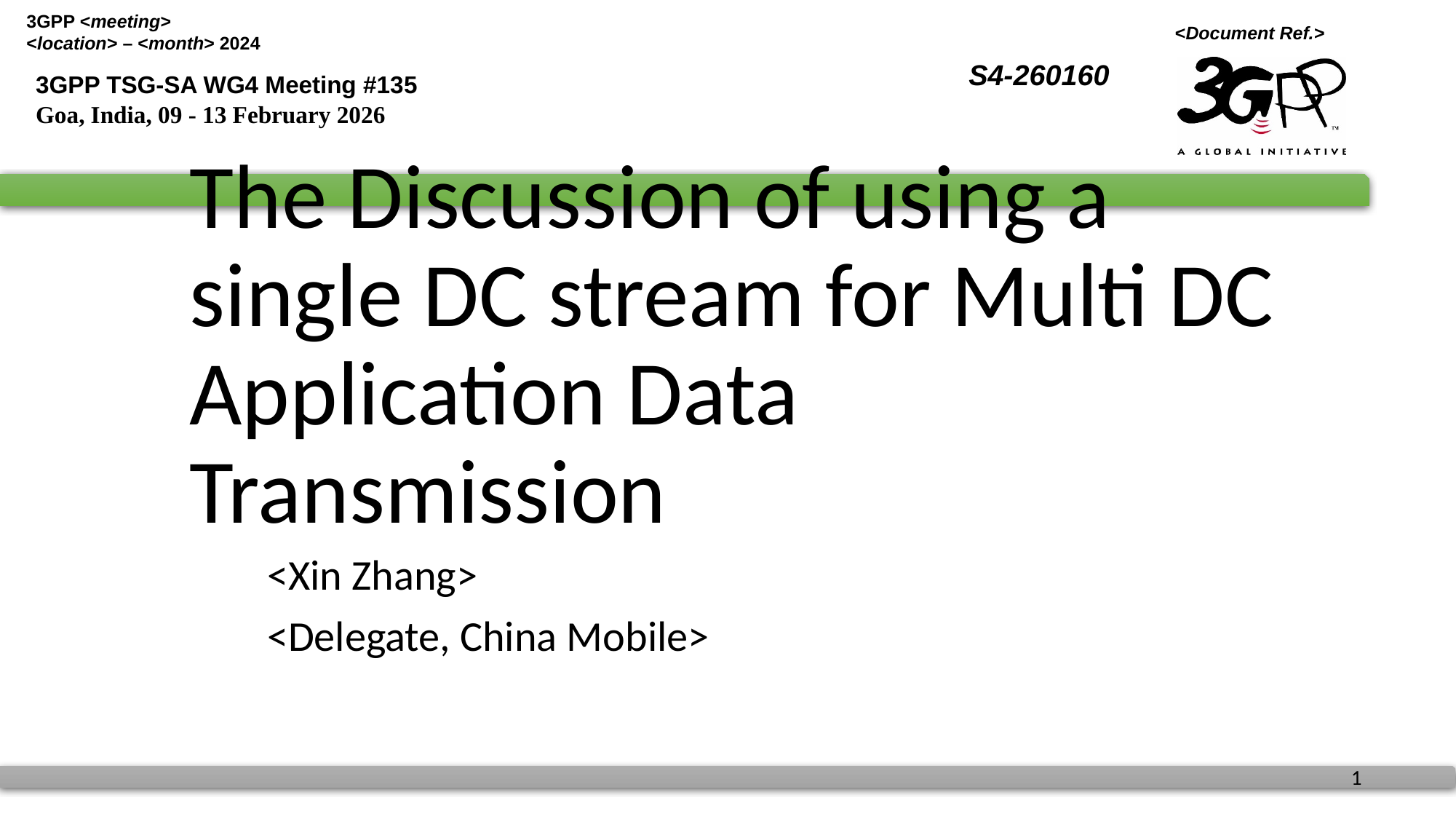

S4-260160
3GPP TSG-SA WG4 Meeting #135
Goa, India, 09 - 13 February 2026
# The Discussion of using a single DC stream for Multi DC Application Data Transmission
<Xin Zhang>
<Delegate, China Mobile>